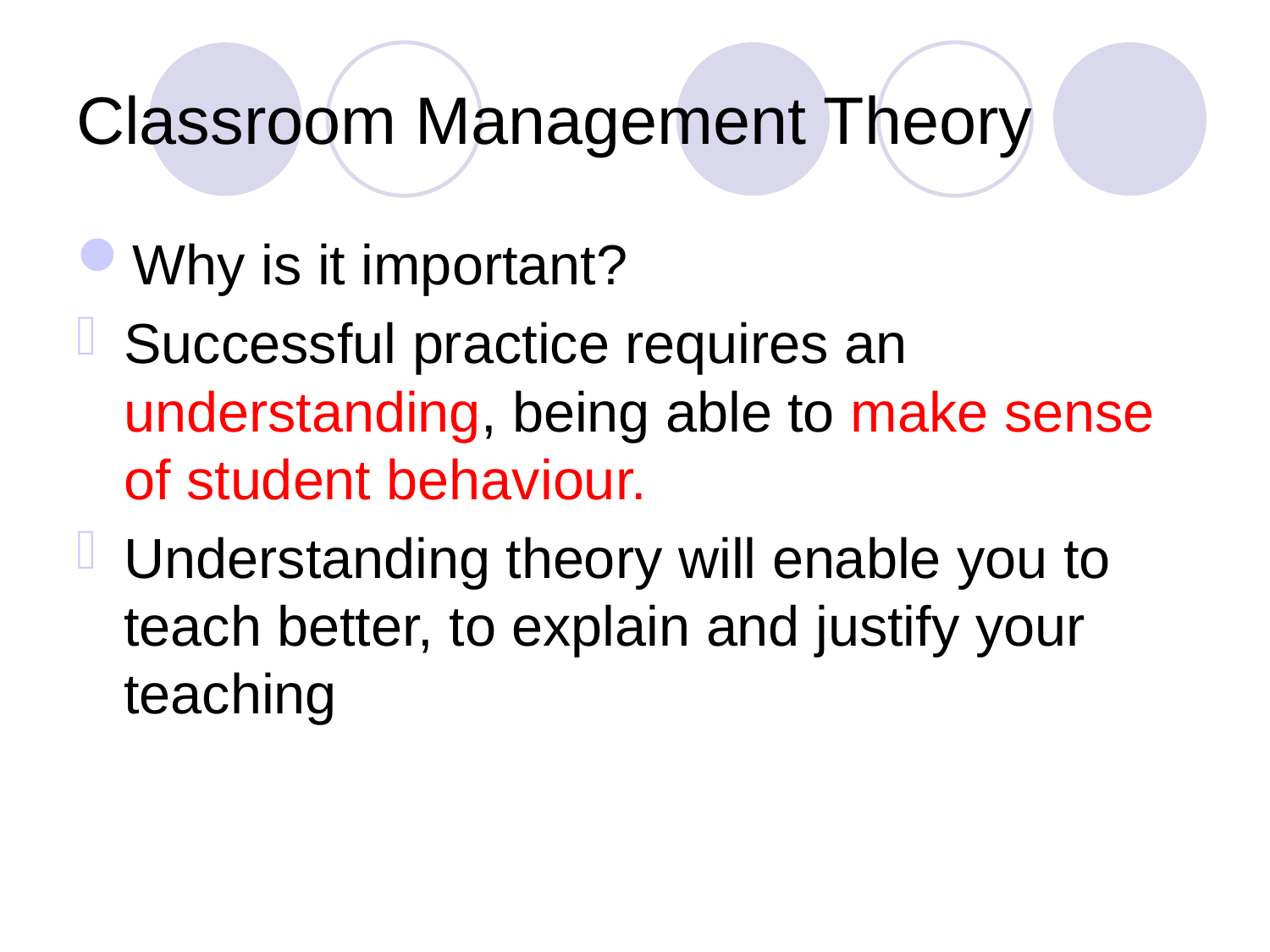

# Classroom Management Theory
Why is it important?
Successful practice requires an understanding, being able to make sense of student behaviour.
Understanding theory will enable you to teach better, to explain and justify your teaching